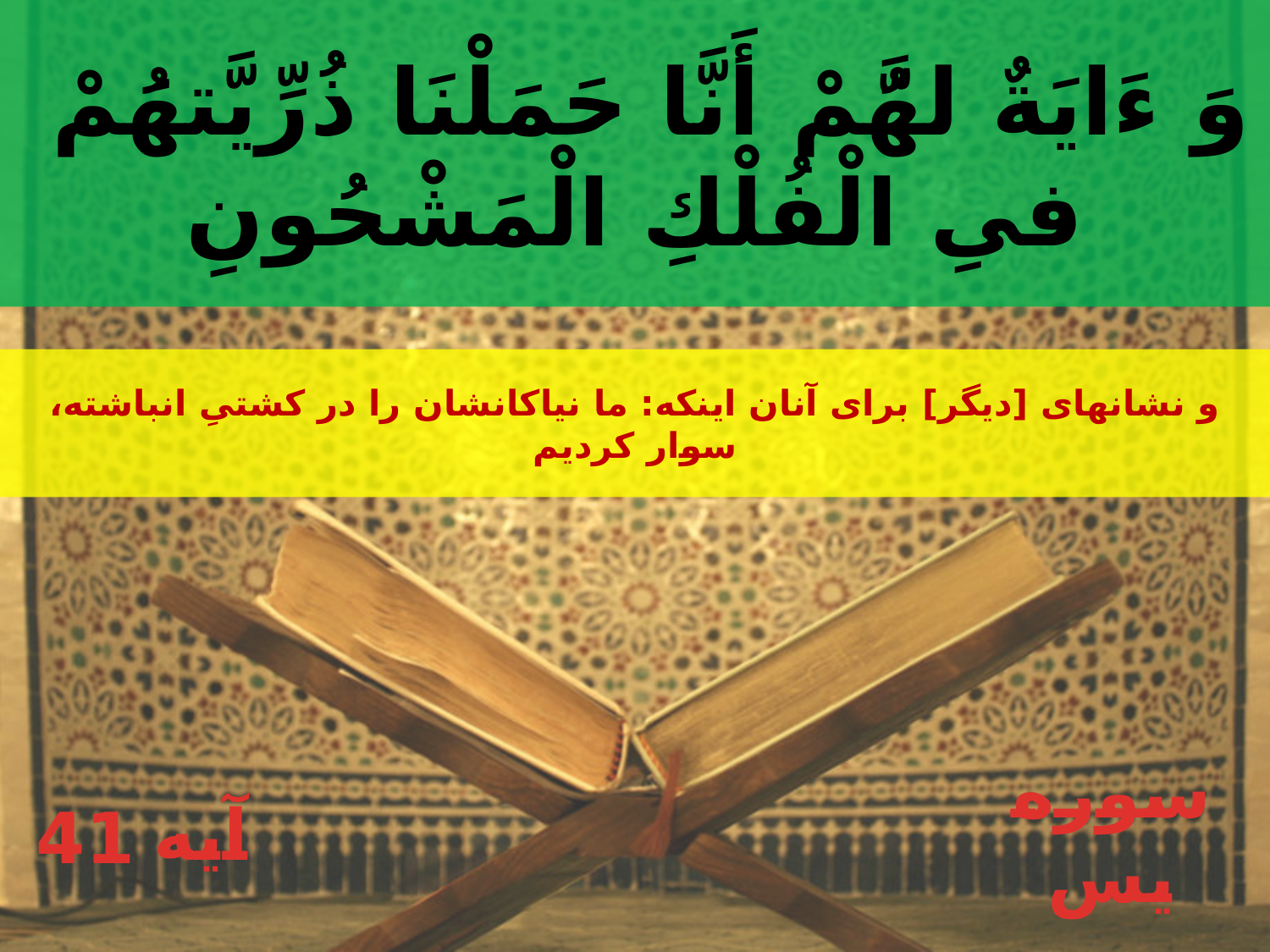

وَ ءَايَةٌ لهَُّمْ أَنَّا حَمَلْنَا ذُرِّيَّتهَُمْ
فىِ الْفُلْكِ الْمَشْحُونِ
و نشانه‏اى [ديگر] براى آنان اينكه: ما نياكانشان را در كشتىِ انباشته، سوار كرديم
41